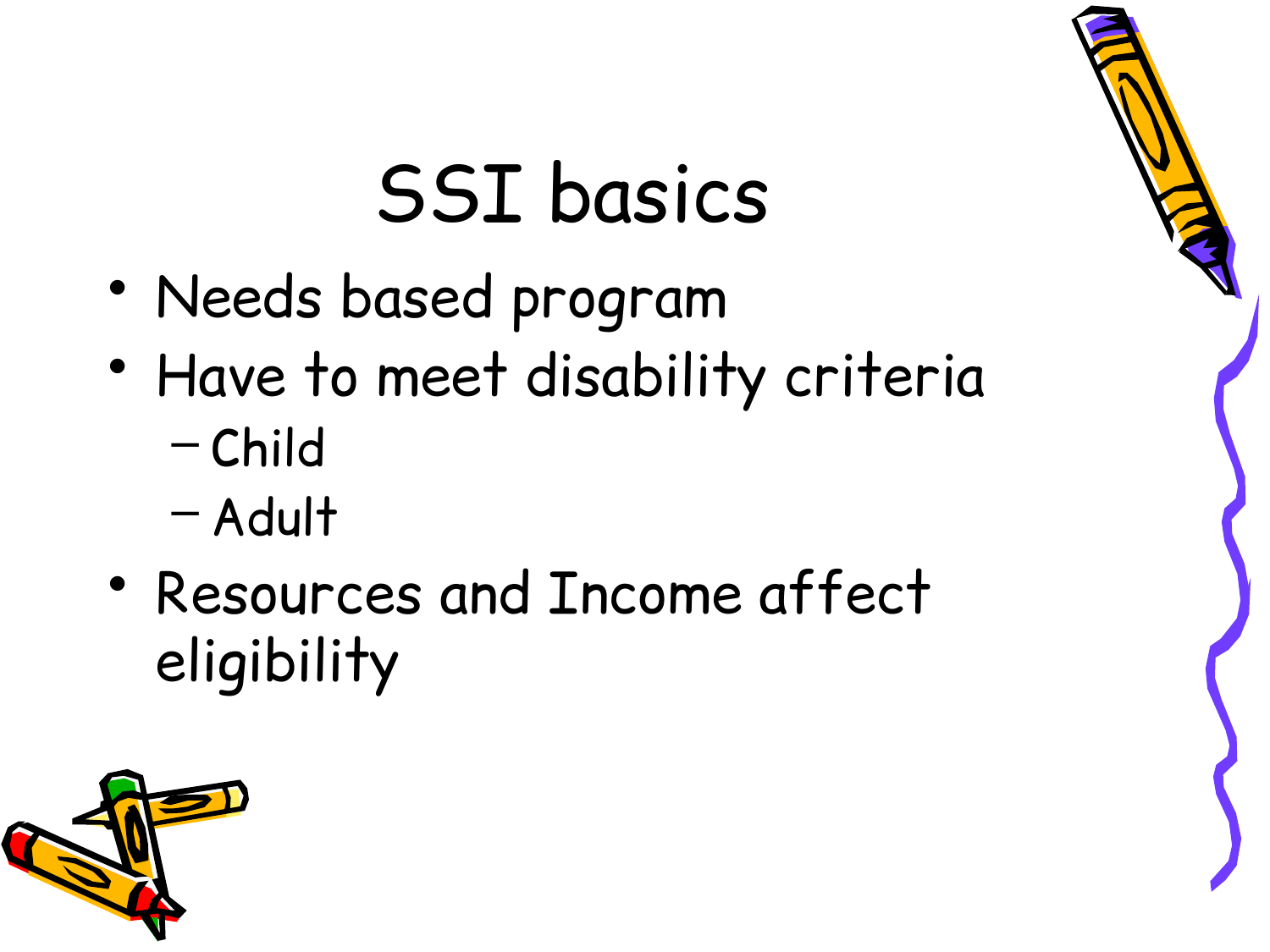

# SSI basics
Needs based program
Have to meet disability criteria
Child
Adult
Resources and Income affect eligibility